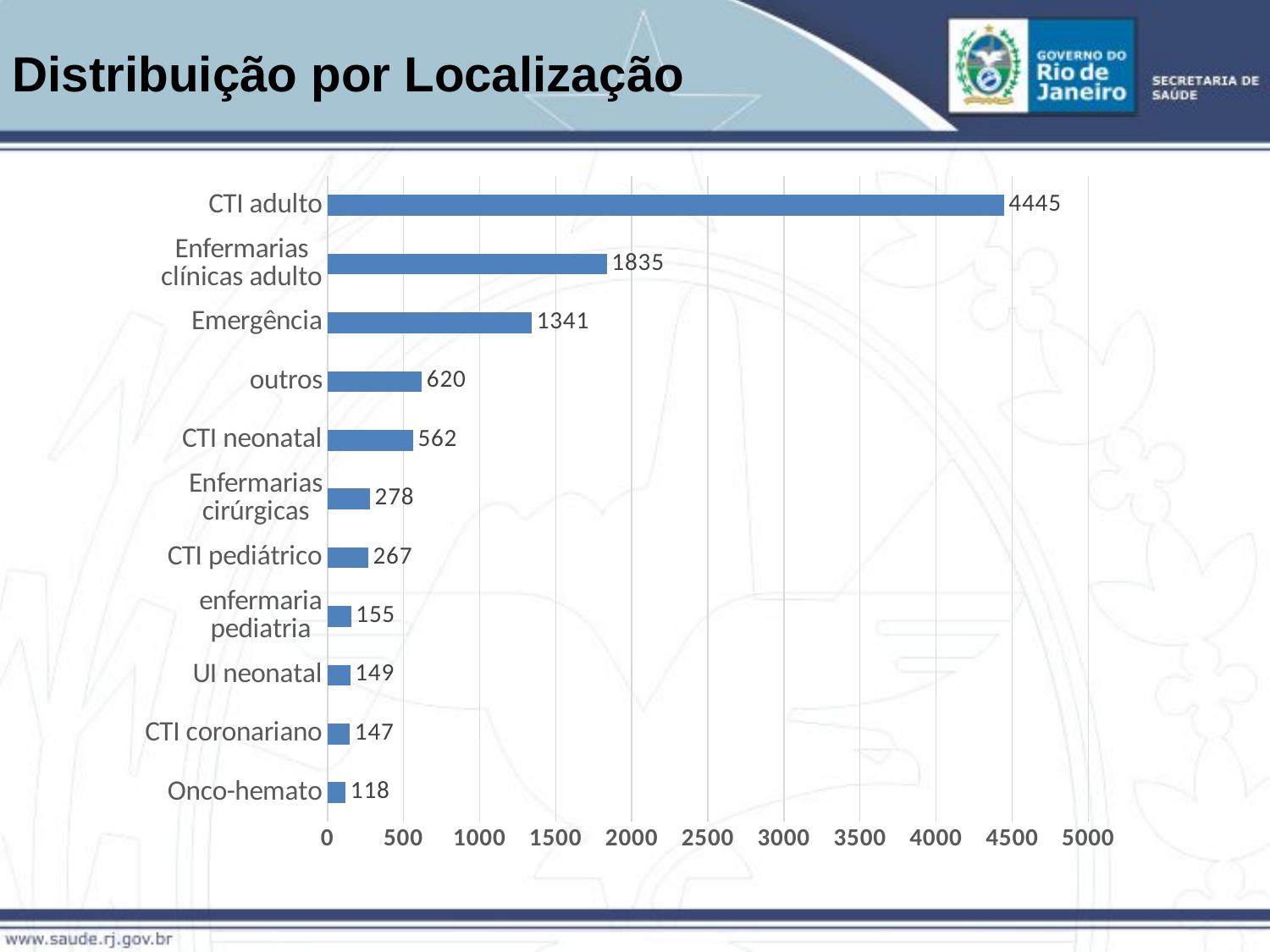

# Distribuição por Localização

### Chart

| Category |  |
|---|---|
| Onco-hemato | 118.0 |
| CTI coronariano | 147.0 |
| UI neonatal | 149.0 |
| enfermaria pediatria | 155.0 |
| CTI pediátrico | 267.0 |
| Enfermarias cirúrgicas | 278.0 |
| CTI neonatal | 562.0 |
| outros | 620.0 |
| Emergência | 1341.0 |
| Enfermarias clínicas adulto | 1835.0 |
| CTI adulto | 4445.0 |